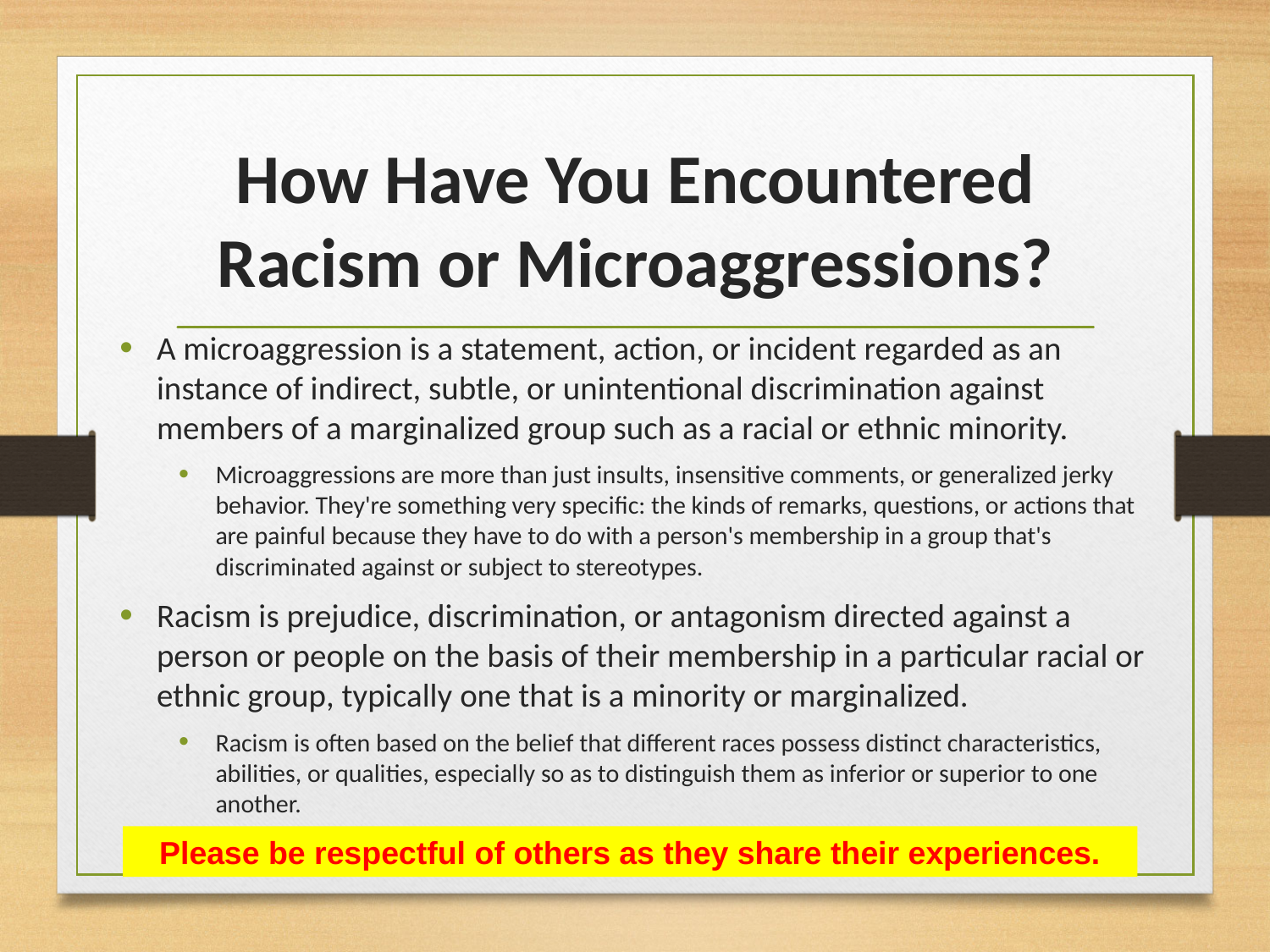

# How Have You Encountered Racism or Microaggressions?
A microaggression is a statement, action, or incident regarded as an instance of indirect, subtle, or unintentional discrimination against members of a marginalized group such as a racial or ethnic minority.
Microaggressions are more than just insults, insensitive comments, or generalized jerky behavior. They're something very specific: the kinds of remarks, questions, or actions that are painful because they have to do with a person's membership in a group that's discriminated against or subject to stereotypes.
Racism is prejudice, discrimination, or antagonism directed against a person or people on the basis of their membership in a particular racial or ethnic group, typically one that is a minority or marginalized.
Racism is often based on the belief that different races possess distinct characteristics, abilities, or qualities, especially so as to distinguish them as inferior or superior to one another.

Please be respectful of others as they share their experiences.